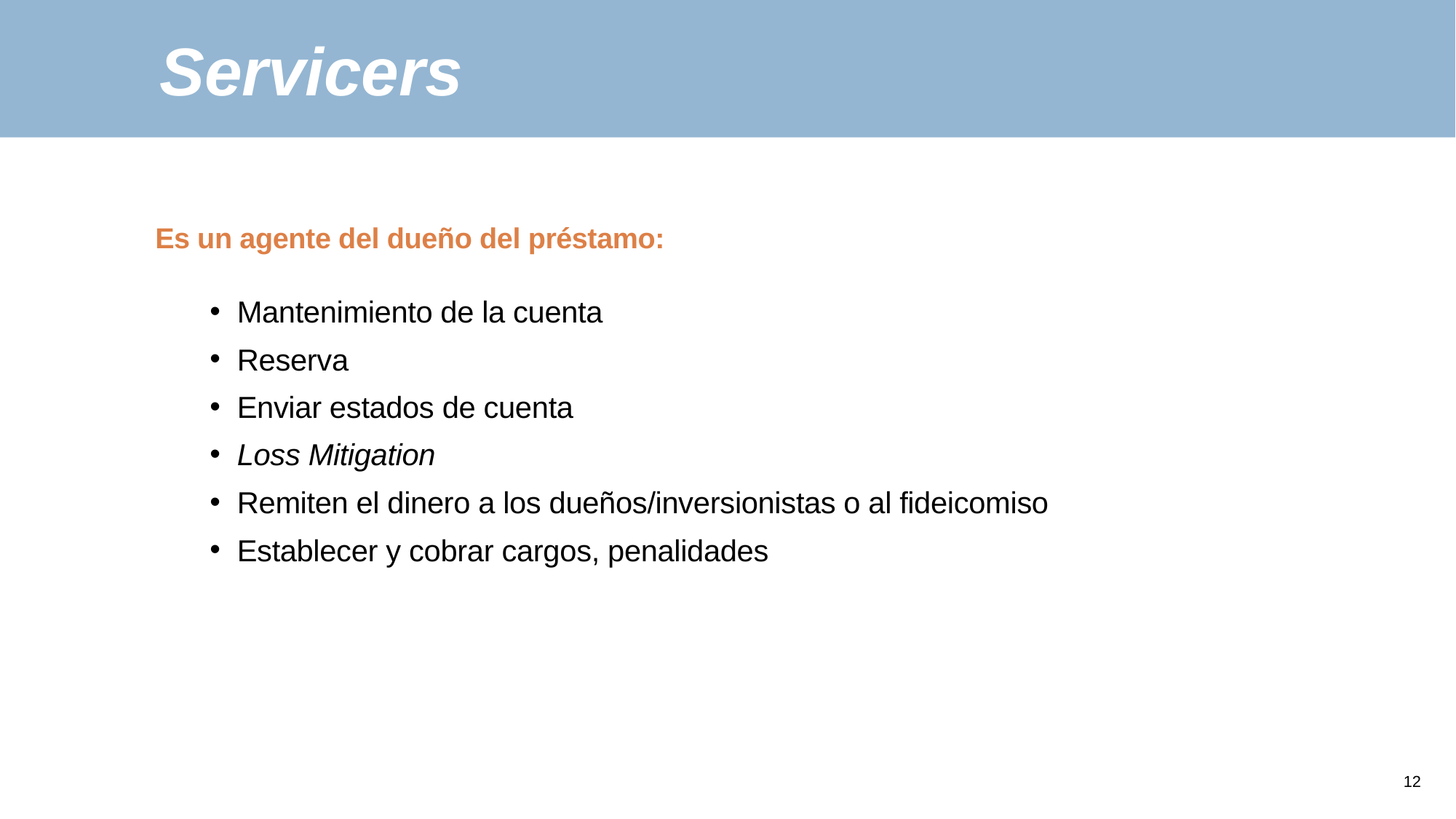

# Servicers
Es un agente del dueño del préstamo:

Mantenimiento de la cuenta
Reserva
Enviar estados de cuenta
Loss Mitigation
Remiten el dinero a los dueños/inversionistas o al fideicomiso
Establecer y cobrar cargos, penalidades

12